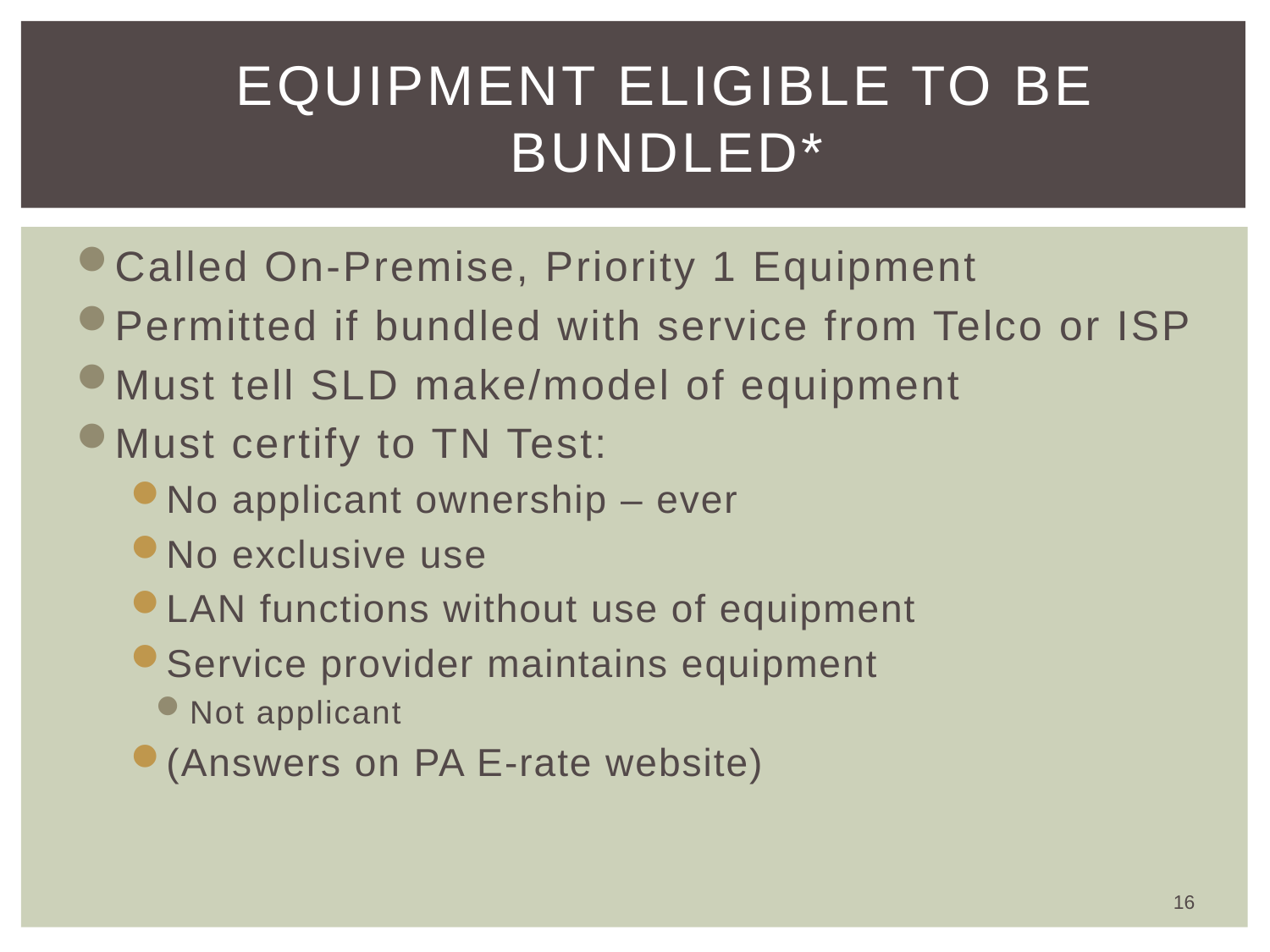

# Equipment Eligible to be Bundled*
Called On-Premise, Priority 1 Equipment
Permitted if bundled with service from Telco or ISP
Must tell SLD make/model of equipment
Must certify to TN Test:
No applicant ownership – ever
No exclusive use
LAN functions without use of equipment
Service provider maintains equipment
Not applicant
(Answers on PA E-rate website)
16